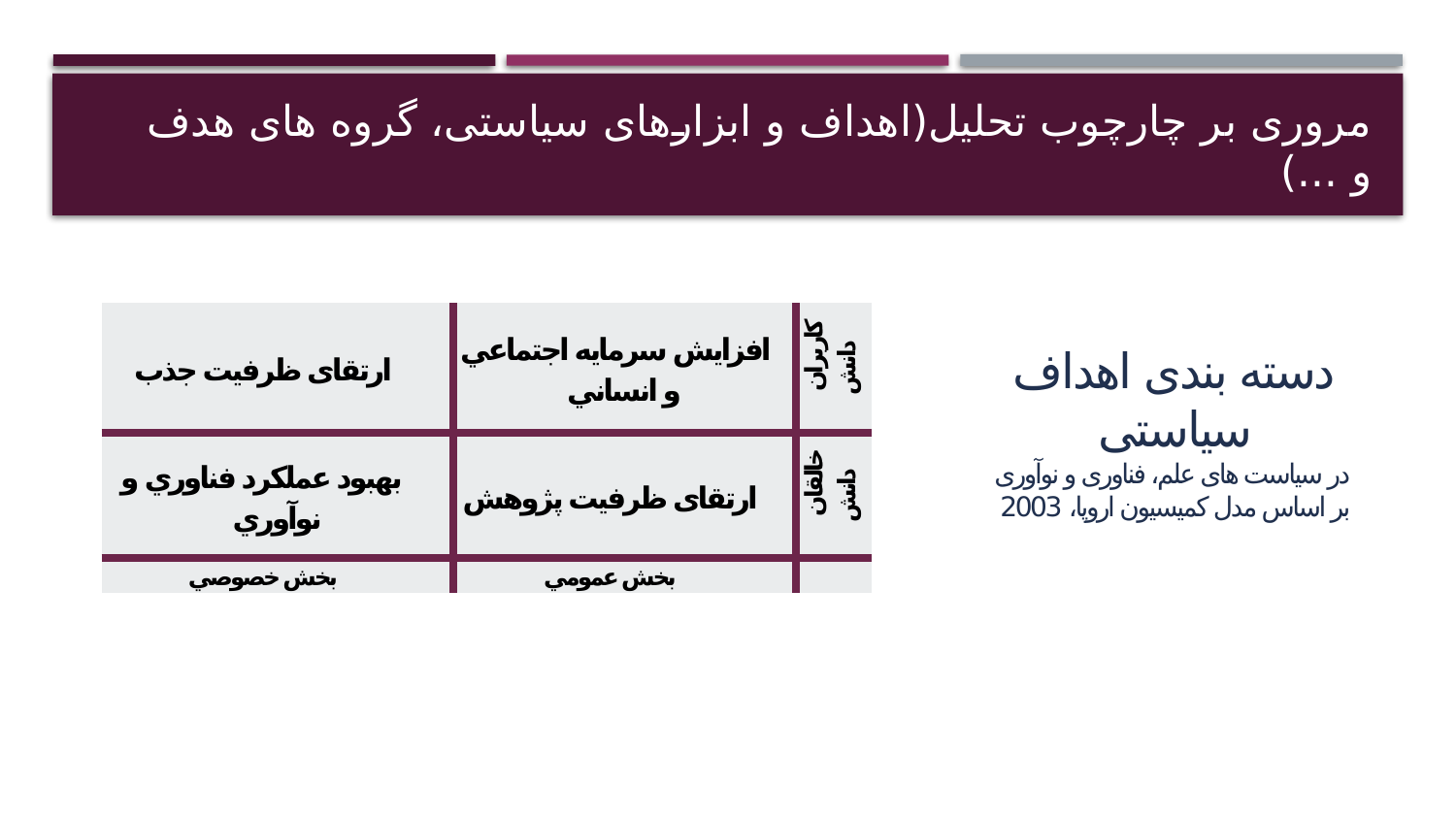

# مروری بر چارچوب تحلیل(اهداف و ابزارهای سیاستی، گروه های هدف و ...)
| ارتقای ظرفيت جذب | افزایش سرمايه اجتماعي و انساني | کاربران دانش |
| --- | --- | --- |
| بهبود عملکرد فناوري و نوآوري | ارتقای ظرفيت پژوهش | خالقان دانش |
| بخش خصوصي | بخش عمومي |  |
دسته بندی اهداف سیاستی
 در سیاست های علم، فناوری و نوآوری
بر اساس مدل کمیسیون اروپا، 2003